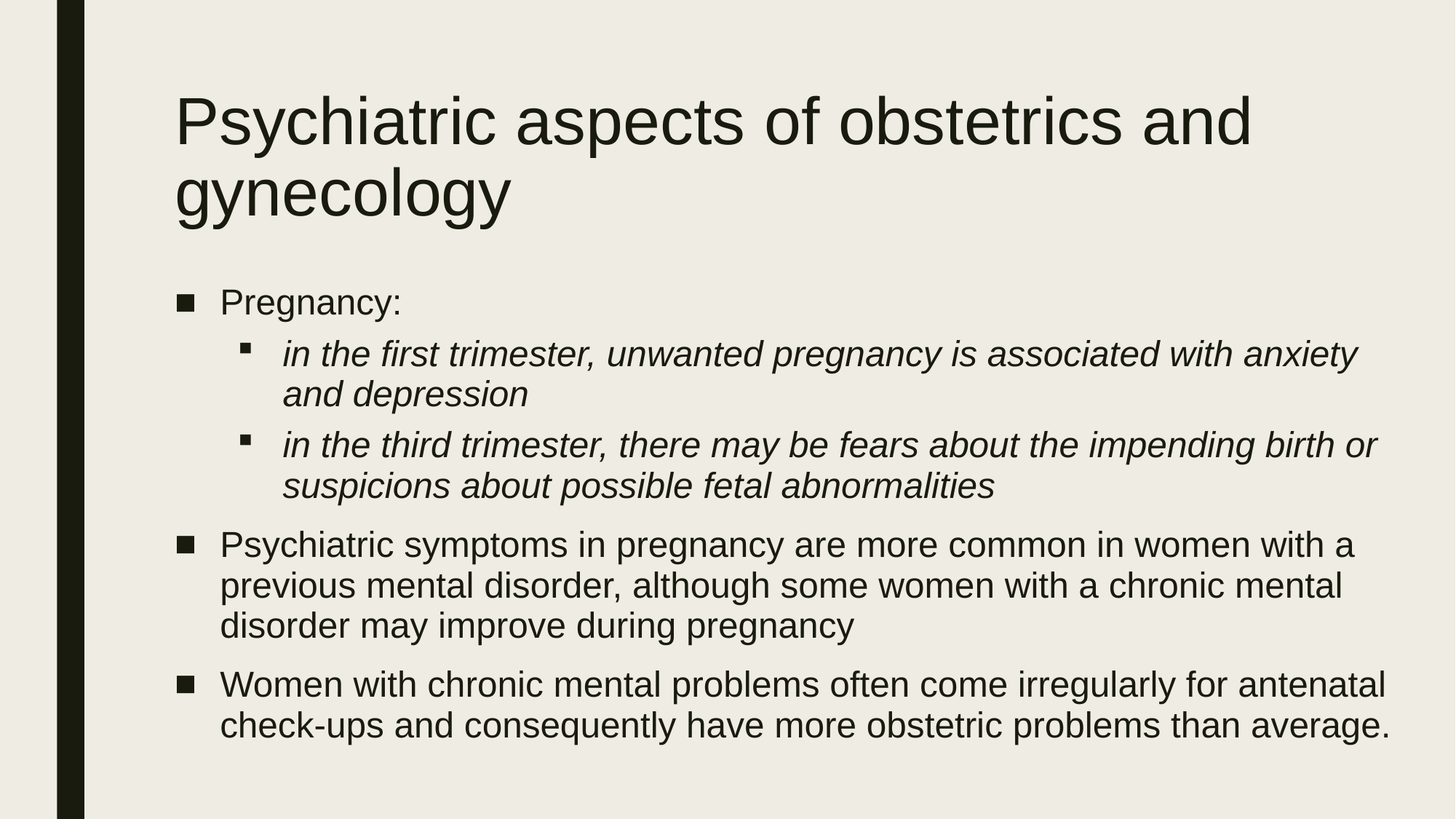

# Psychiatric aspects of obstetrics and gynecology
Pregnancy:
in the first trimester, unwanted pregnancy is associated with anxiety and depression
in the third trimester, there may be fears about the impending birth or suspicions about possible fetal abnormalities
Psychiatric symptoms in pregnancy are more common in women with a previous mental disorder, although some women with a chronic mental disorder may improve during pregnancy
Women with chronic mental problems often come irregularly for antenatal check-ups and consequently have more obstetric problems than average.